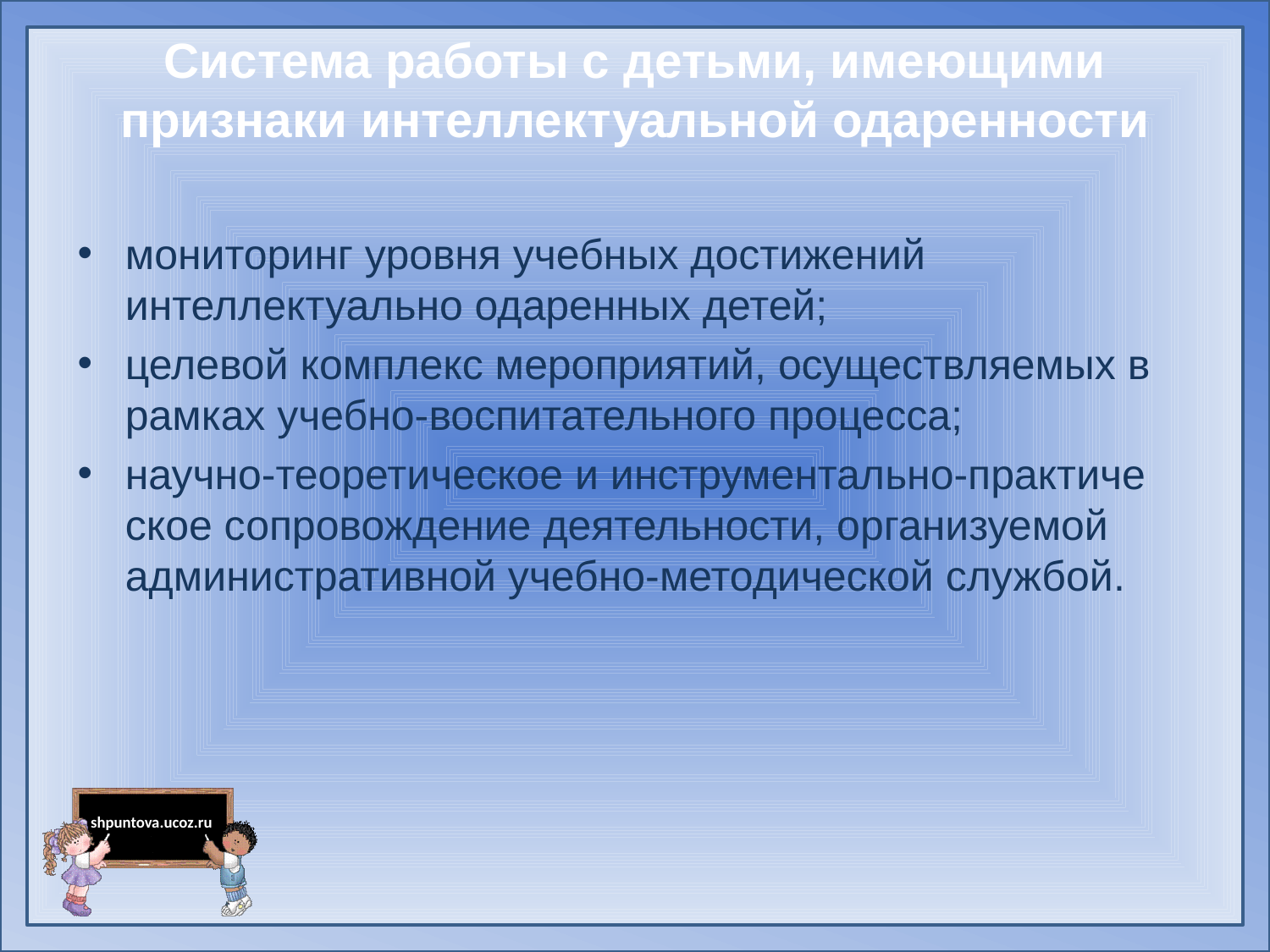

# Система работы с детьми, имеющими признаки интеллектуальной одаренности
мониторинг уровня учебных достижений интеллектуально одаренных детей;
целевой комплекс мероприятий, осуществляемых в рамках учебно-воспитательного процесса;
научно-теоретическое и инструментально-практиче­ское сопровождение деятельности, организуемой административной учебно-методической службой.